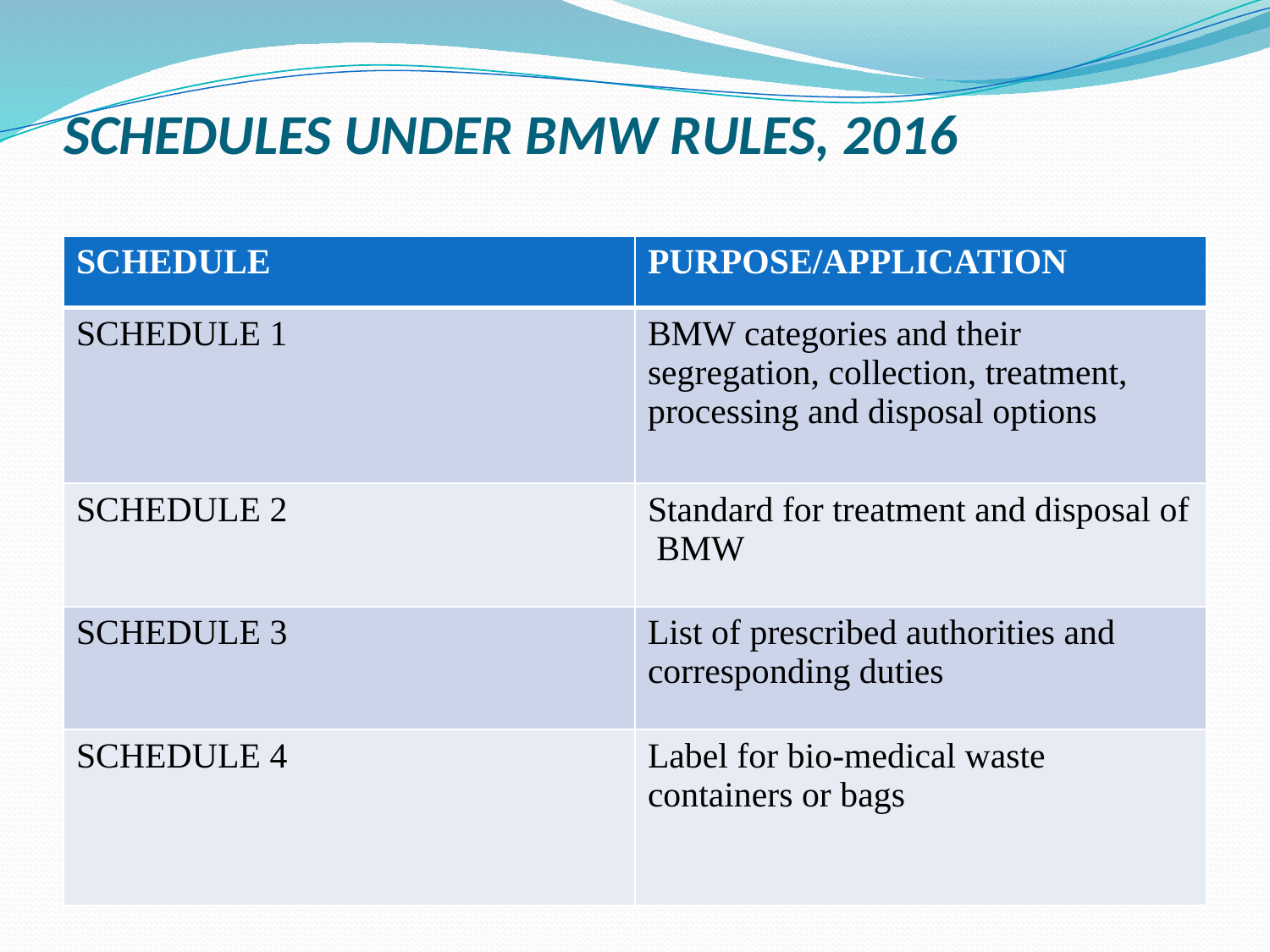

# SCHEDULES UNDER BMW RULES, 2016
| SCHEDULE | PURPOSE/APPLICATION |
| --- | --- |
| SCHEDULE 1 | BMW categories and their segregation, collection, treatment, processing and disposal options |
| SCHEDULE 2 | Standard for treatment and disposal of BMW |
| SCHEDULE 3 | List of prescribed authorities and corresponding duties |
| SCHEDULE 4 | Label for bio-medical waste containers or bags |